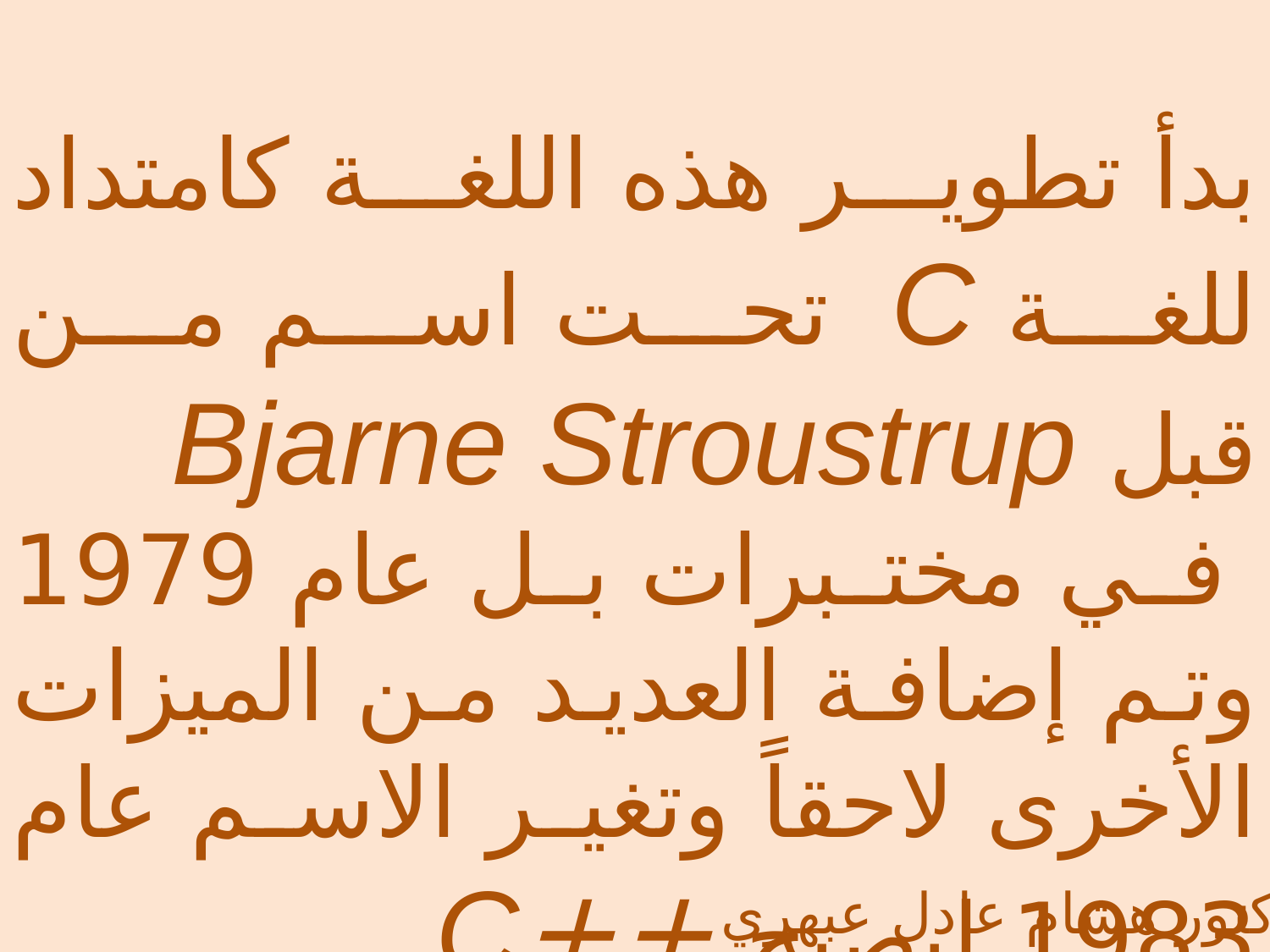

بدأ تطوير هذه اللغة كامتداد للغة C  تحت اسم من قبل Bjarne Stroustrup
 في مختبرات بل عام 1979 وتم إضافة العديد من الميزات الأخرى لاحقاً وتغير الاسم عام 1983 ليصبح ++C.
الدكتور هشام عادل عبهري